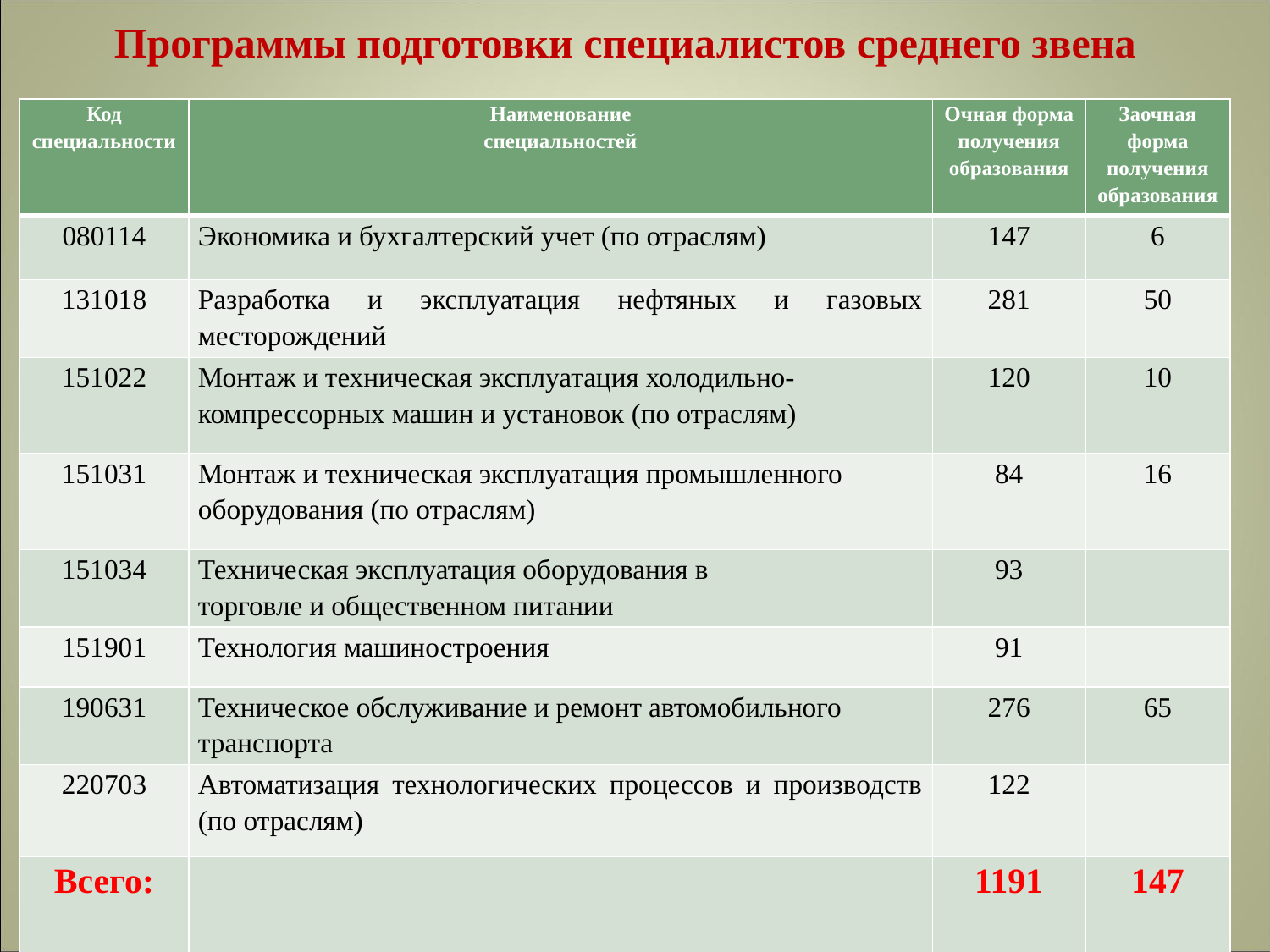

Программы подготовки специалистов среднего звена
| Код специальности | Наименование специальностей | Очная форма получения образования | Заочная форма получения образования |
| --- | --- | --- | --- |
| 080114 | Экономика и бухгалтерский учет (по отраслям) | 147 | 6 |
| 131018 | Разработка и эксплуатация нефтяных и газовых месторождений | 281 | 50 |
| 151022 | Монтаж и техническая эксплуатация холодильно-компрессорных машин и установок (по отраслям) | 120 | 10 |
| 151031 | Монтаж и техническая эксплуатация промышленного оборудования (по отраслям) | 84 | 16 |
| 151034 | Техническая эксплуатация оборудования в торговле и общественном питании | 93 |  |
| 151901 | Технология машиностроения | 91 |  |
| 190631 | Техническое обслуживание и ремонт автомобильного транспорта | 276 | 65 |
| 220703 | Автоматизация технологических процессов и производств (по отраслям) | 122 |  |
| Всего: |  | 1191 | 147 |
#